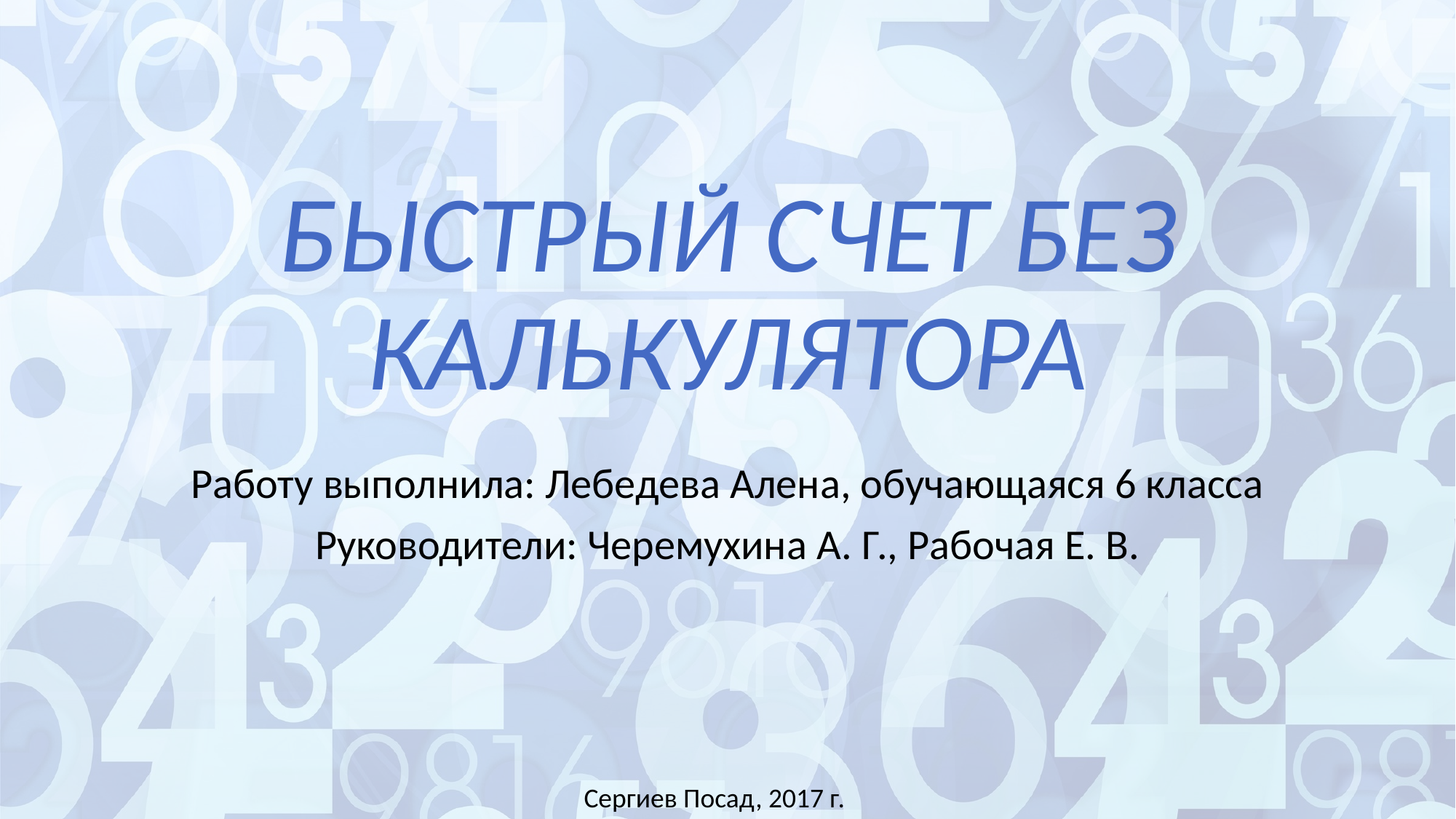

# Быстрый счет без калькулятора
Работу выполнила: Лебедева Алена, обучающаяся 6 класса
Руководители: Черемухина А. Г., Рабочая Е. В.
Сергиев Посад, 2017 г.